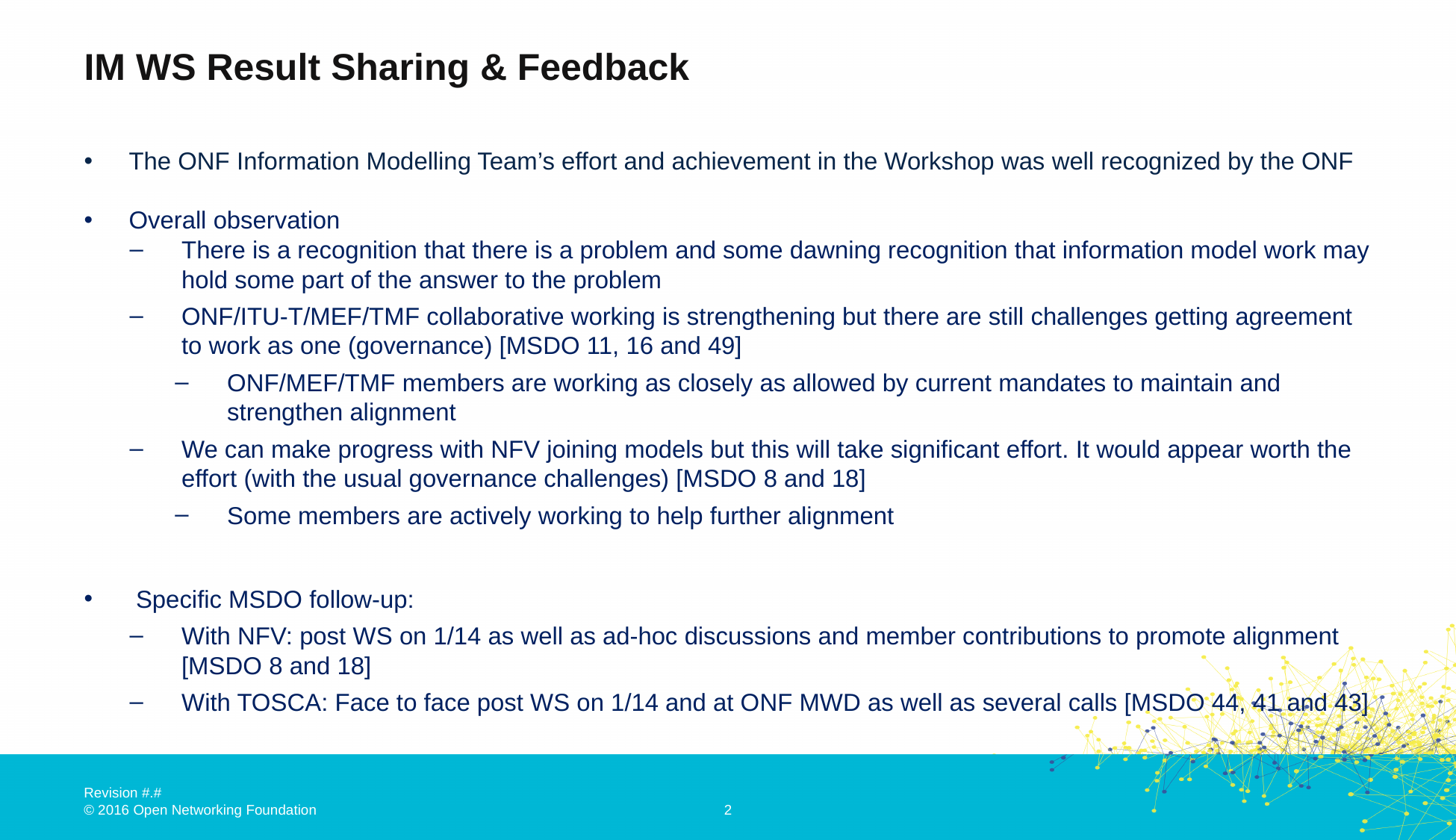

# IM WS Result Sharing & Feedback
The ONF Information Modelling Team’s effort and achievement in the Workshop was well recognized by the ONF

Overall observation
There is a recognition that there is a problem and some dawning recognition that information model work may hold some part of the answer to the problem
ONF/ITU-T/MEF/TMF collaborative working is strengthening but there are still challenges getting agreement to work as one (governance) [MSDO 11, 16 and 49]
ONF/MEF/TMF members are working as closely as allowed by current mandates to maintain and strengthen alignment
We can make progress with NFV joining models but this will take significant effort. It would appear worth the effort (with the usual governance challenges) [MSDO 8 and 18]
Some members are actively working to help further alignment

Specific MSDO follow-up:
With NFV: post WS on 1/14 as well as ad-hoc discussions and member contributions to promote alignment [MSDO 8 and 18]
With TOSCA: Face to face post WS on 1/14 and at ONF MWD as well as several calls [MSDO 44, 41 and 43]

2